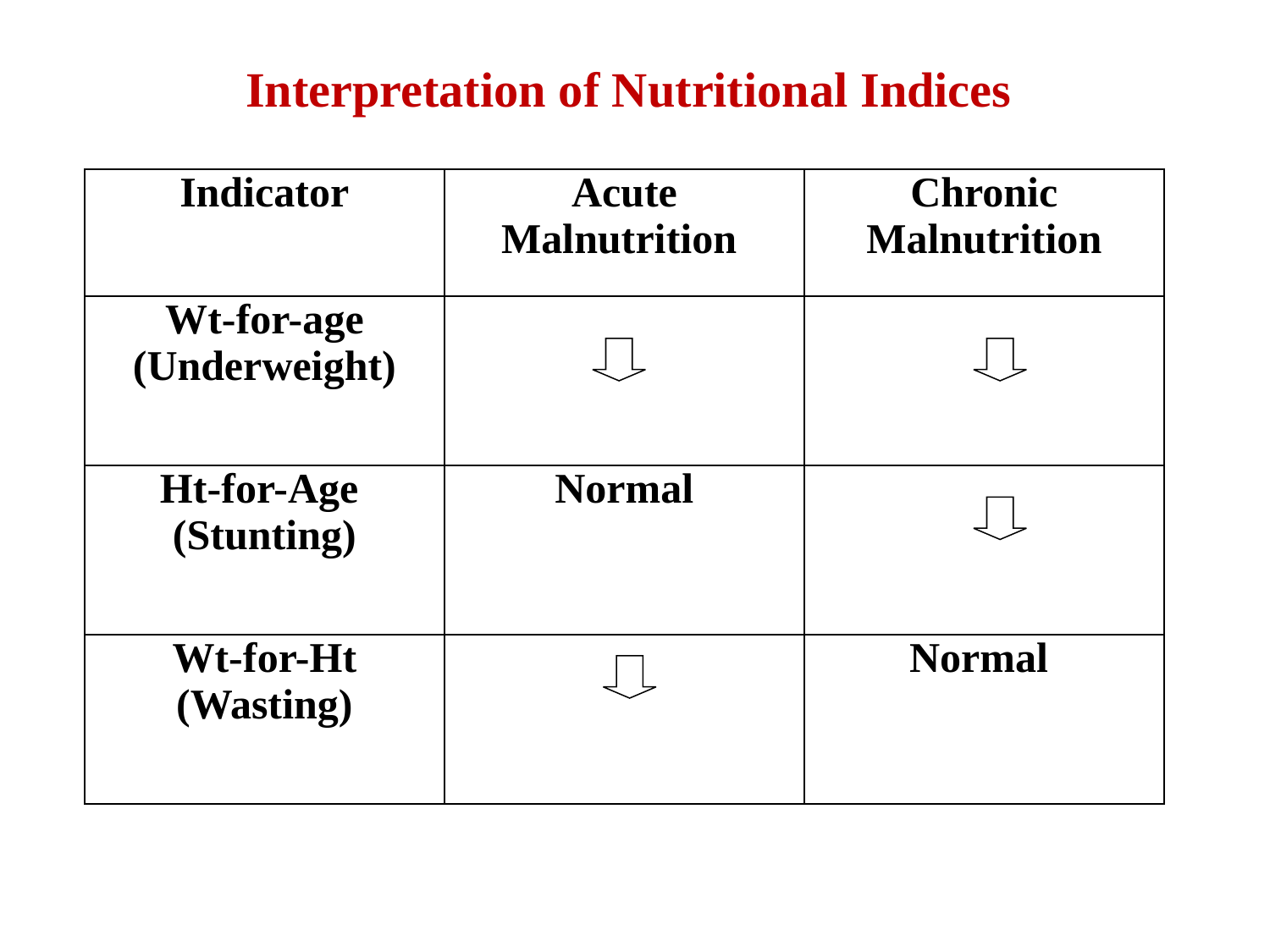

# Interpretation of Nutritional Indices
| Indicator | Acute Malnutrition | Chronic Malnutrition |
| --- | --- | --- |
| Wt-for-age (Underweight) |  |  |
| Ht-for-Age (Stunting) | Normal |  |
| Wt-for-Ht (Wasting) |  | Normal |